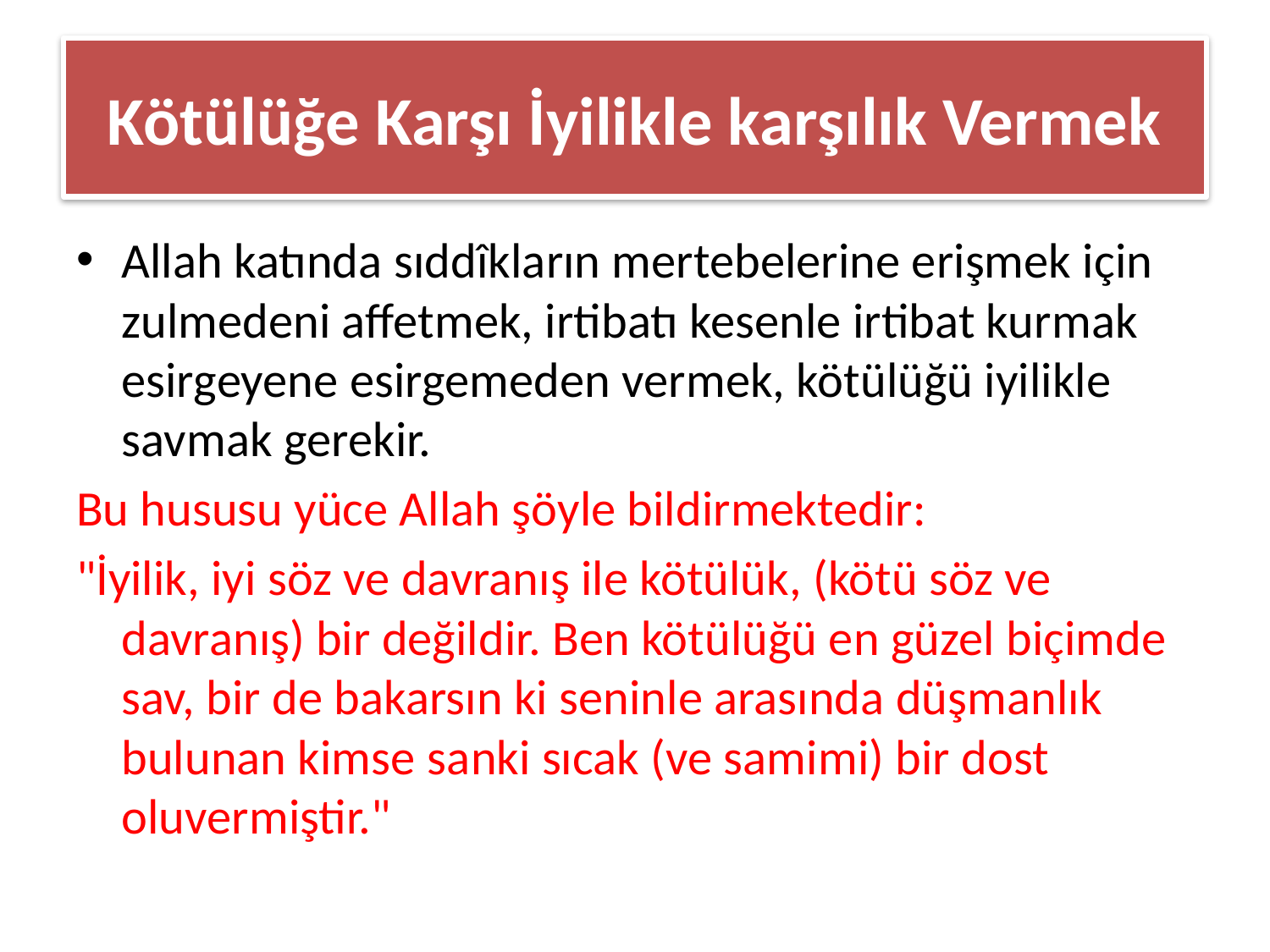

# Kötülüğe Karşı İyilikle karşılık Vermek
Allah katında sıddîkların mertebelerine erişmek için zulmedeni affetmek, irtibatı kesenle irtibat kurmak esirgeyene esirgemeden vermek, kötülüğü iyilikle savmak gerekir.
Bu hususu yüce Allah şöyle bildirmektedir:
"İyilik, iyi söz ve davranış ile kötülük, (kötü söz ve davranış) bir değildir. Ben kötülüğü en güzel biçimde sav, bir de bakarsın ki seninle arasında düşmanlık bulunan kimse sanki sıcak (ve samimi) bir dost oluvermiştir."